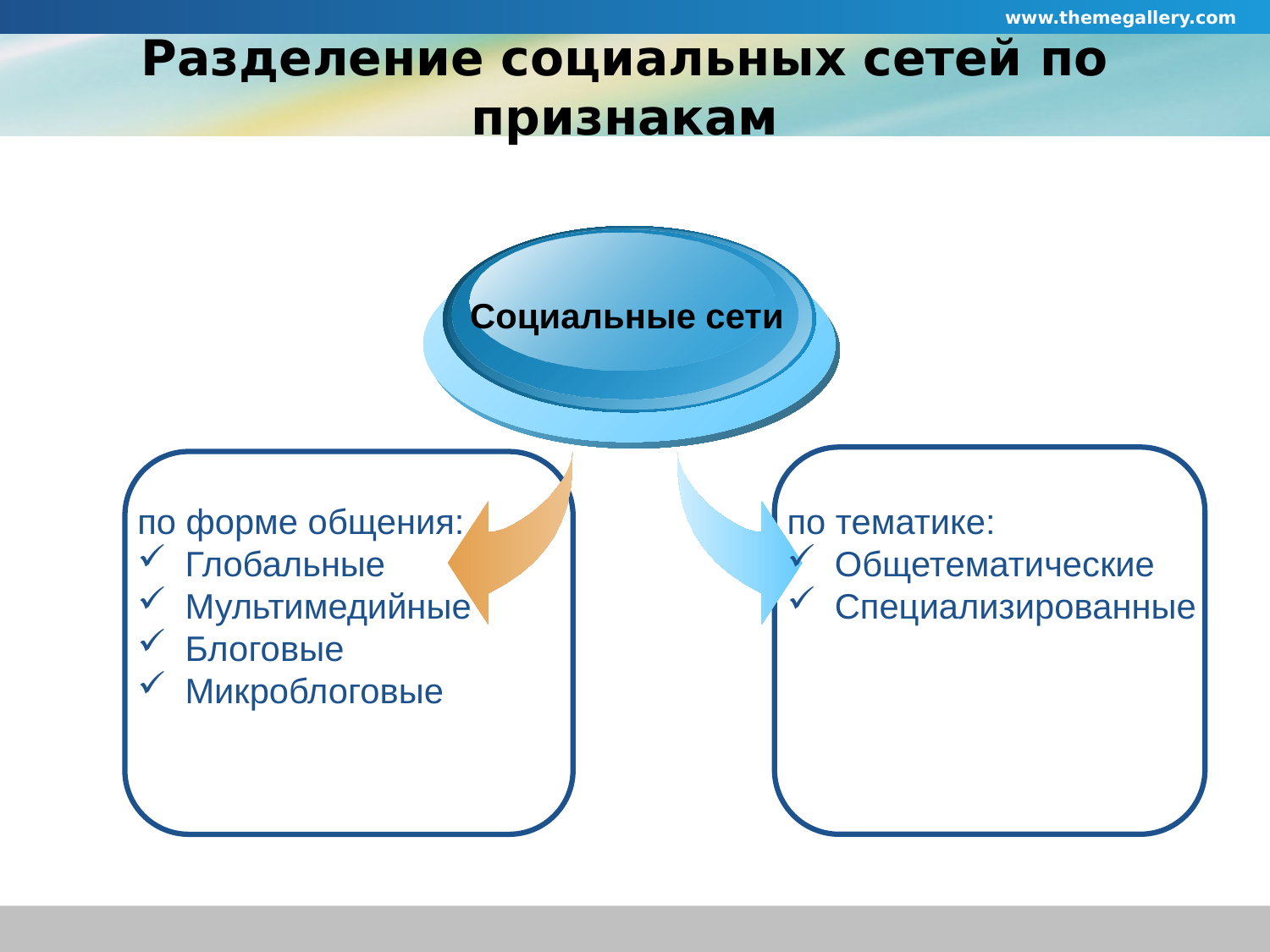

www.themegallery.com
# Разделение социальных сетей по признакам

Социальные сети

по форме общения:
Глобальные
Мультимедийные
Блоговые
Микроблоговые
по тематике:
Общетематические
Специализированные